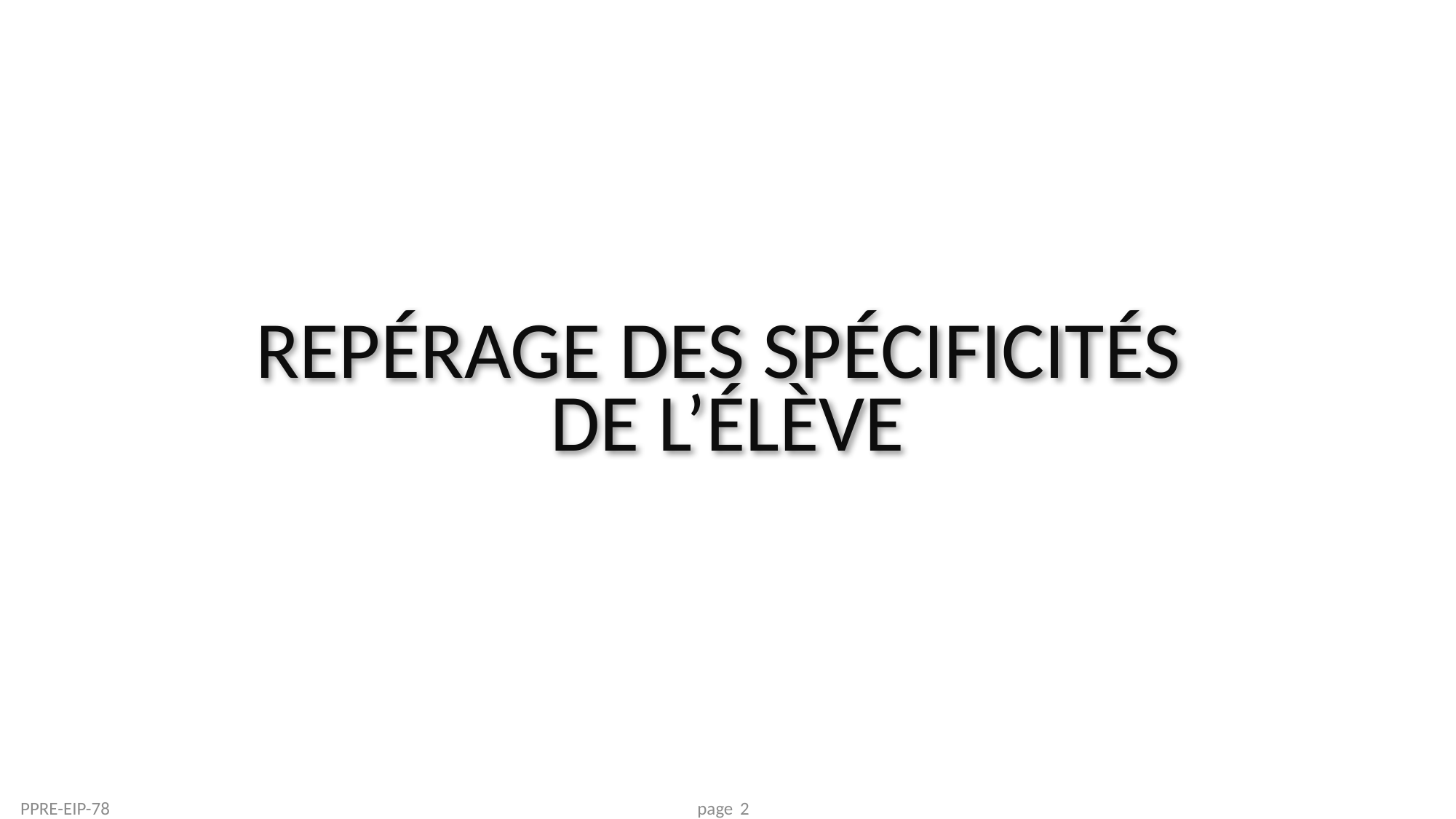

# REPÉRAGE DES SPÉCIFICITÉS DE L’ÉLÈVE
PPRE-EIP-78                                                                                                                                             page 2